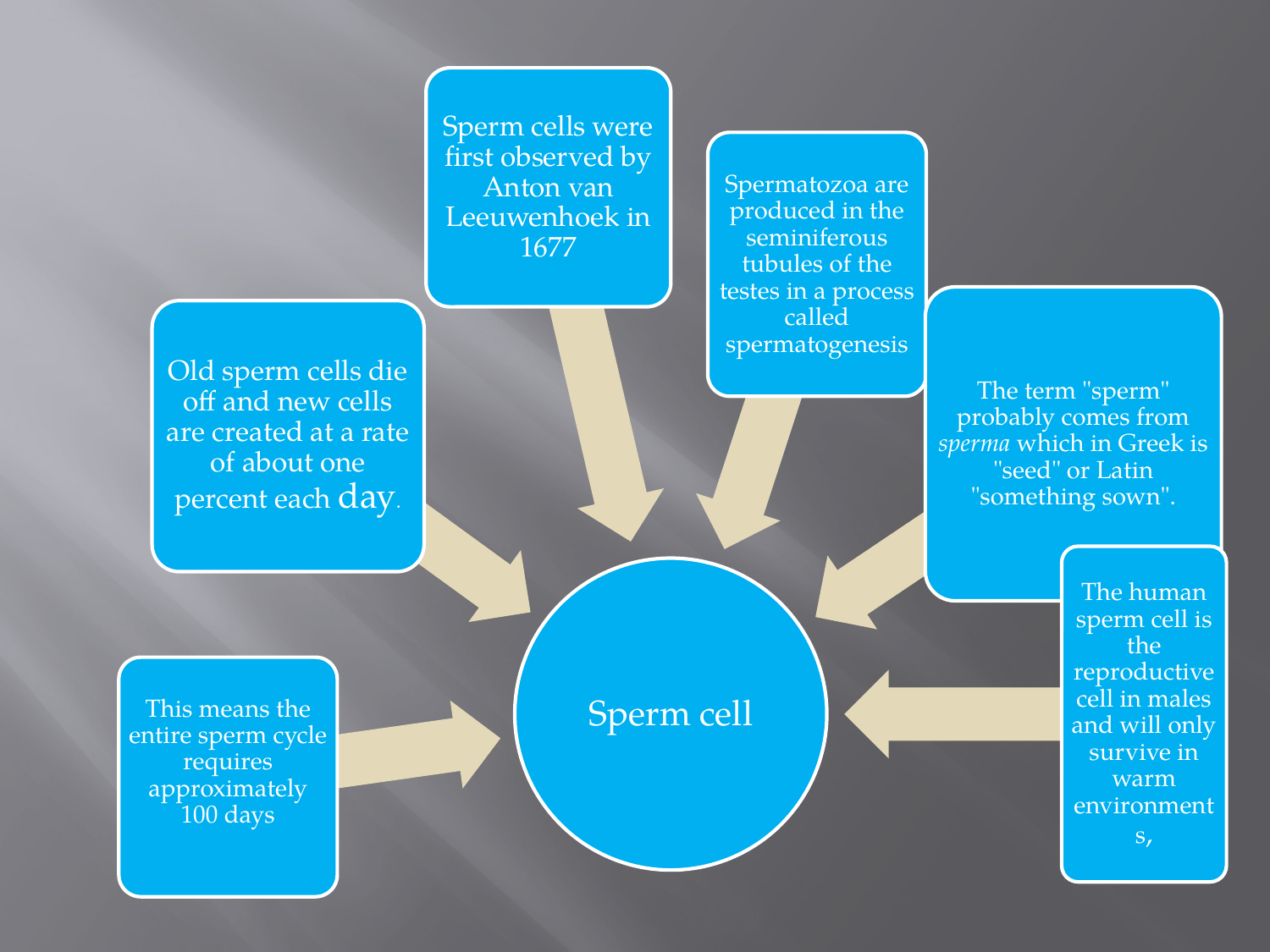

Sperm cell
This means the entire sperm cycle requires approximately 100 days

Old sperm cells die off and new cells are created at a rate of about one percent each day.
Sperm cells were first observed by Anton van Leeuwenhoek in 1677
Spermatozoa are produced in the seminiferous tubules of the testes in a process called spermatogenesis
The term "sperm" probably comes from sperma which in Greek is "seed" or Latin "something sown".
The human sperm cell is the reproductive cell in males and will only survive in warm environments,